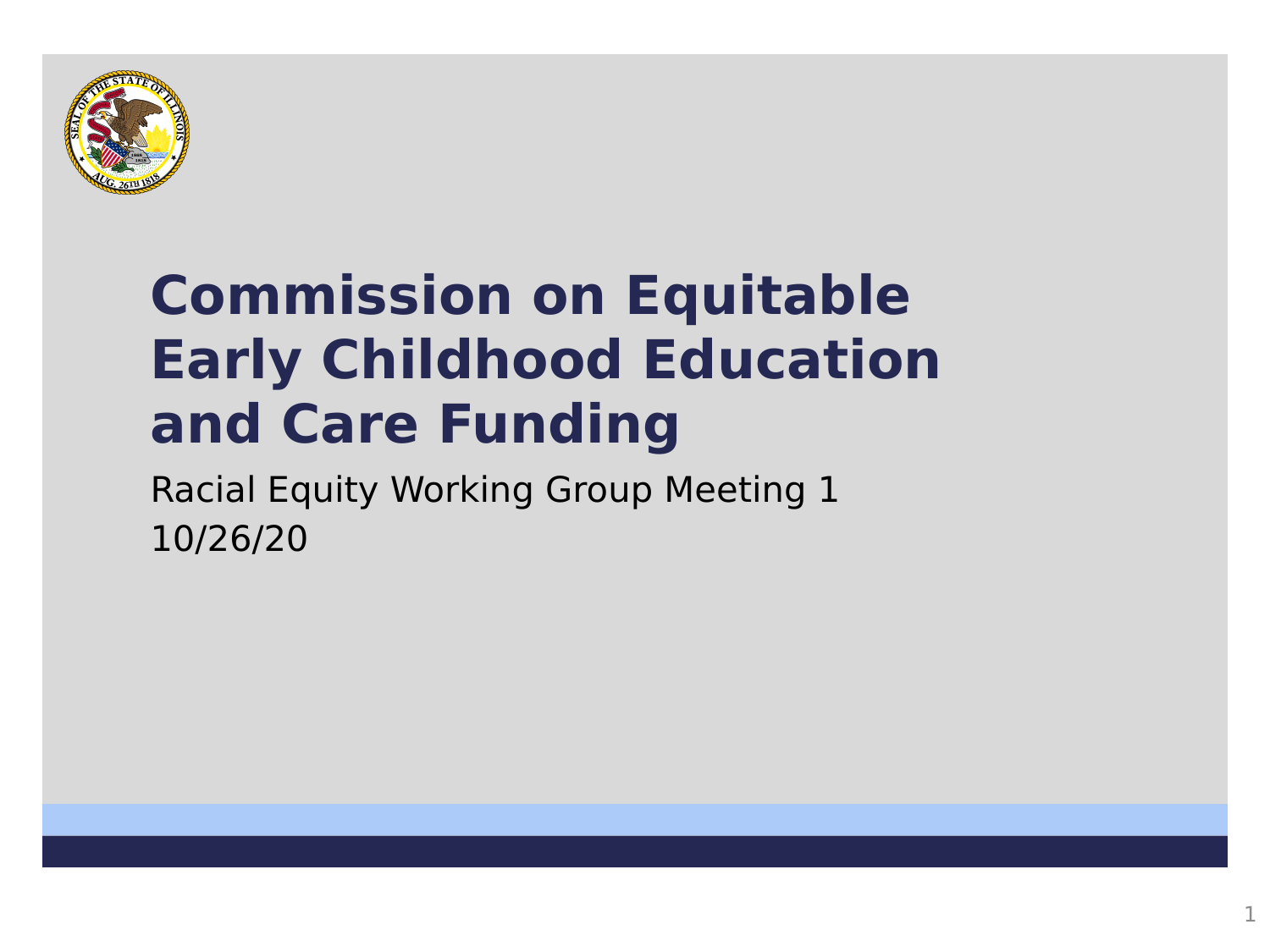

# Commission on Equitable Early Childhood Education and Care Funding
Racial Equity Working Group Meeting 1
10/26/20
1